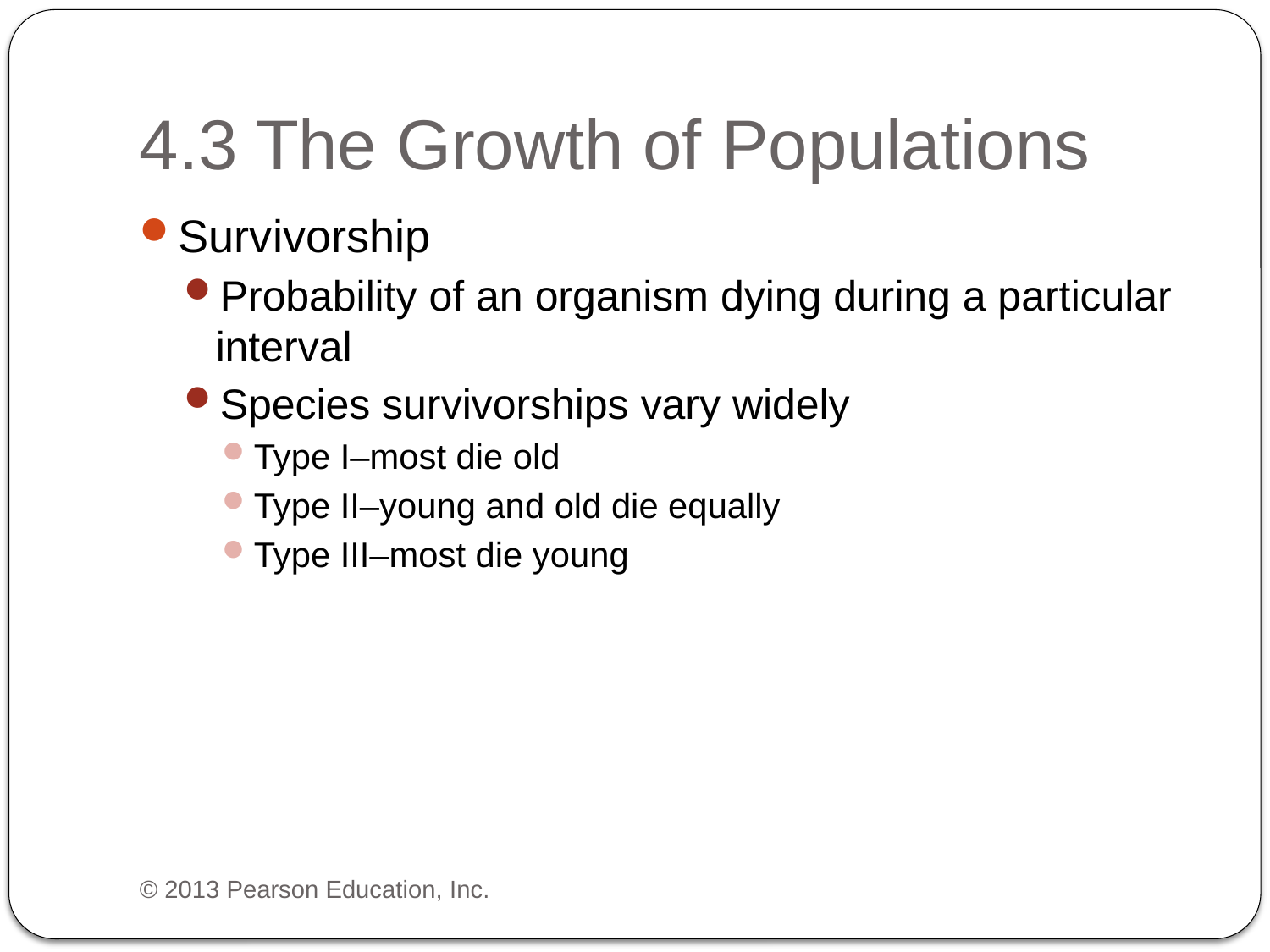

# 4.3 The Growth of Populations
Survivorship
Probability of an organism dying during a particular interval
Species survivorships vary widely
Type I–most die old
Type II–young and old die equally
Type III–most die young

© 2013 Pearson Education, Inc.